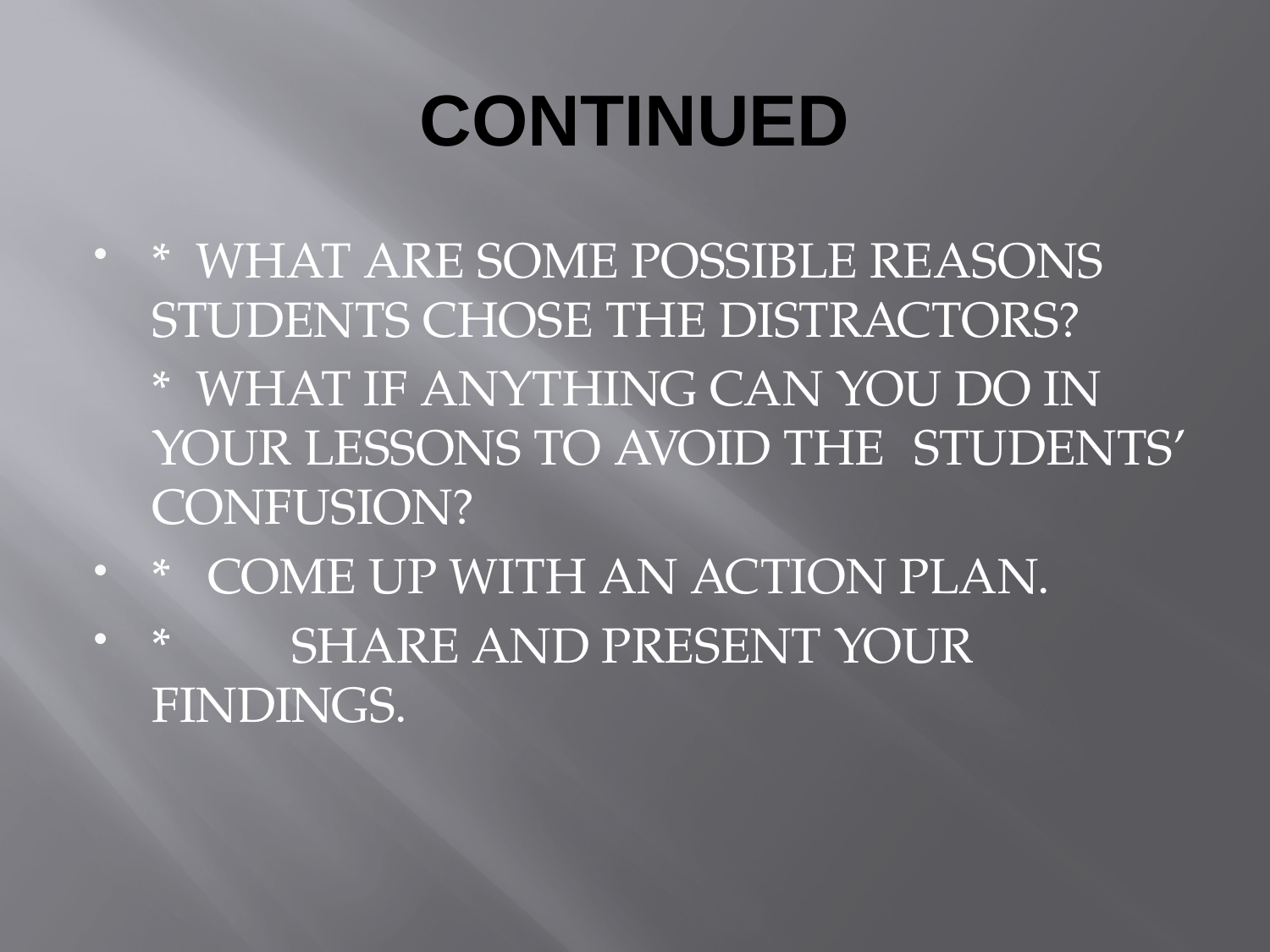

# CONTINUED
*  WHAT ARE SOME POSSIBLE REASONS 	STUDENTS CHOSE THE DISTRACTORS?
	*  WHAT IF ANYTHING CAN YOU DO IN 	YOUR LESSONS TO AVOID THE 	STUDENTS’ CONFUSION?
*   COME UP WITH AN ACTION PLAN.
*	 SHARE AND PRESENT YOUR FINDINGS.